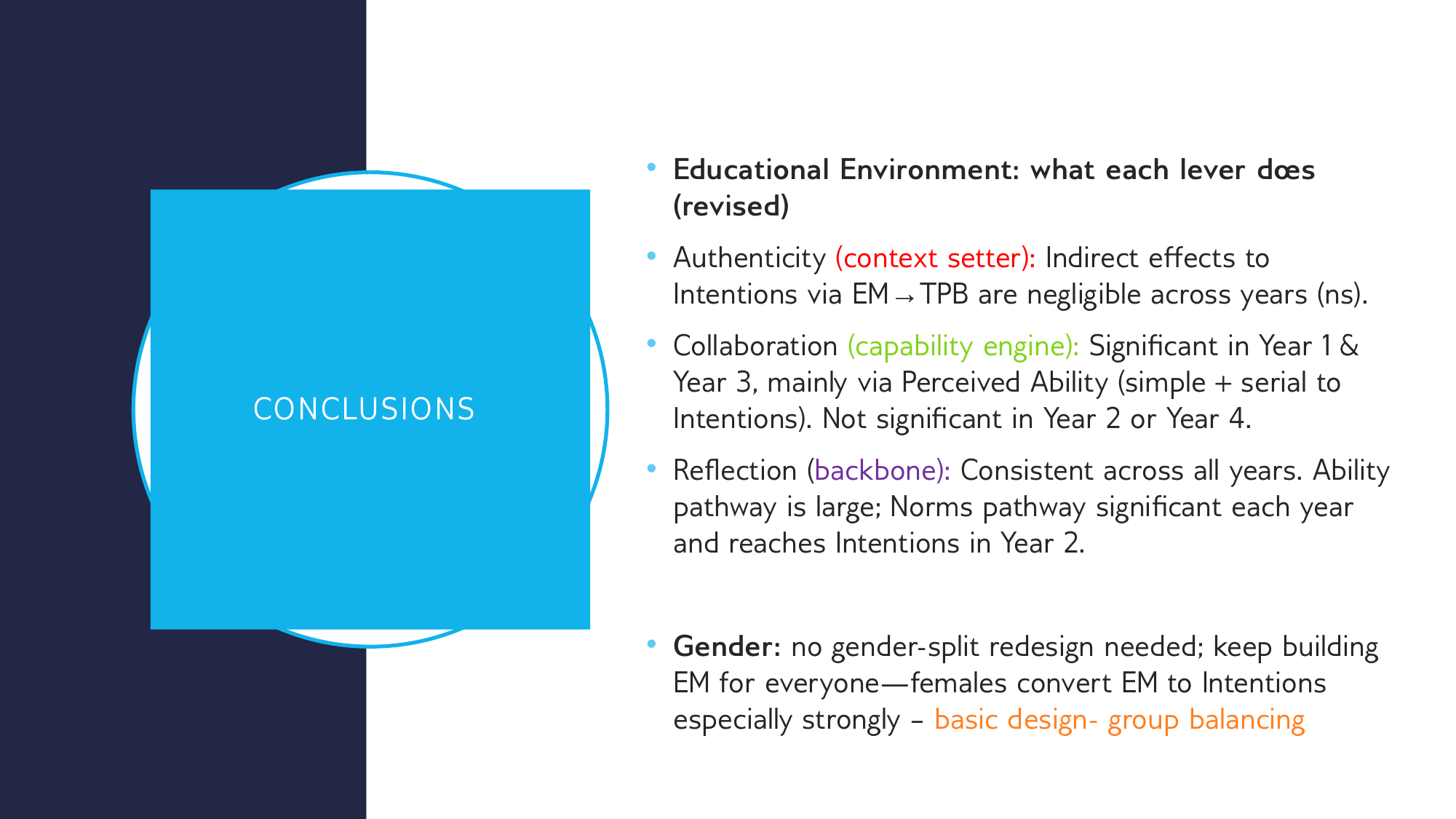

Educational Environment: what each lever does (revised)
Authenticity (context setter): Indirect effects to Intentions via EM→TPB are negligible across years (ns).
Collaboration (capability engine): Significant in Year 1 & Year 3, mainly via Perceived Ability (simple + serial to Intentions). Not significant in Year 2 or Year 4.
Reflection (backbone): Consistent across all years. Ability pathway is large; Norms pathway significant each year and reaches Intentions in Year 2.

Gender: no gender-split redesign needed; keep building EM for everyone—females convert EM to Intentions especially strongly – basic design- group balancing

# Conclusions